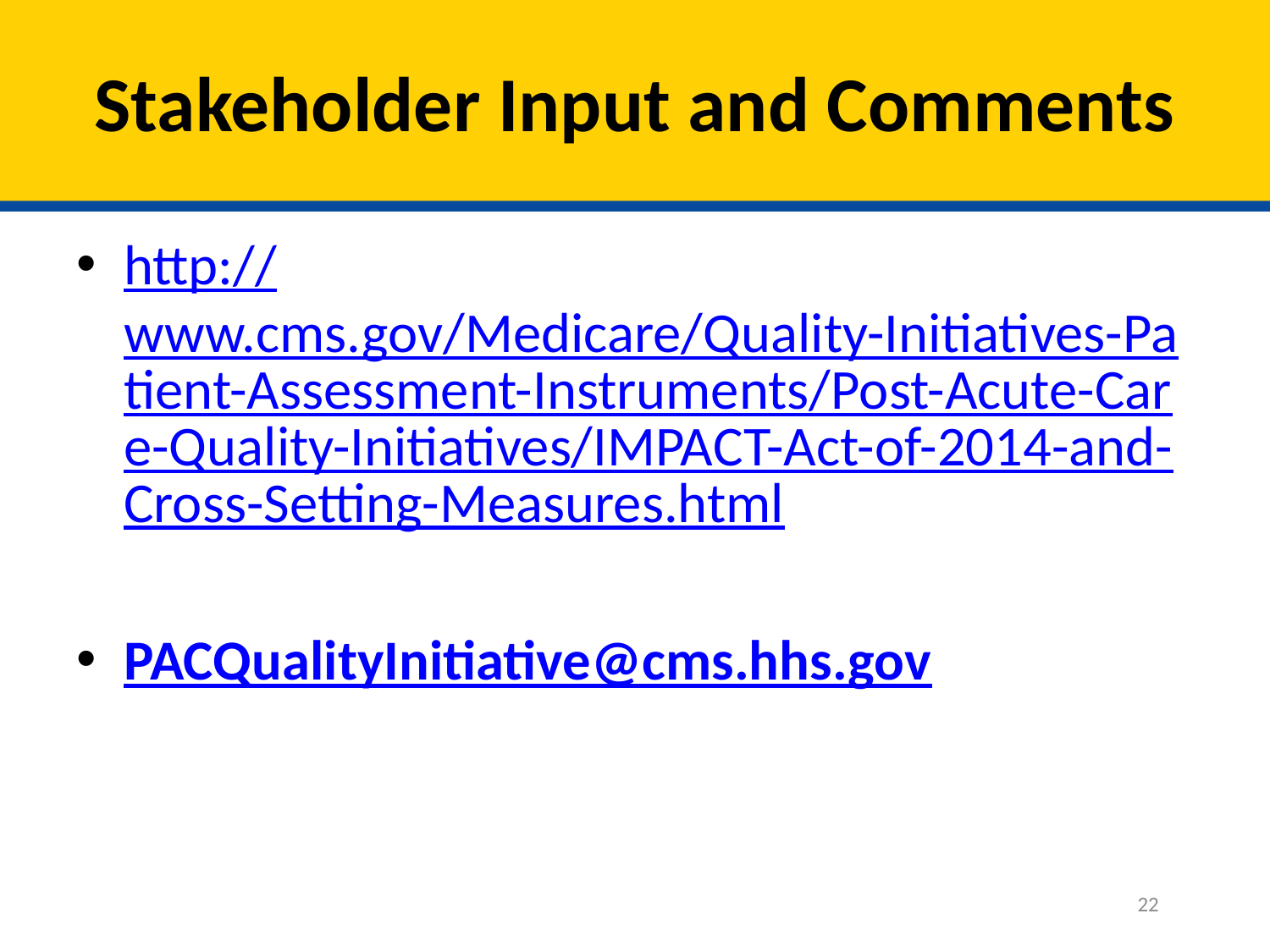

# Stakeholder Input and Comments
http://www.cms.gov/Medicare/Quality-Initiatives-Patient-Assessment-Instruments/Post-Acute-Care-Quality-Initiatives/IMPACT-Act-of-2014-and-Cross-Setting-Measures.html

PACQualityInitiative@cms.hhs.gov
22